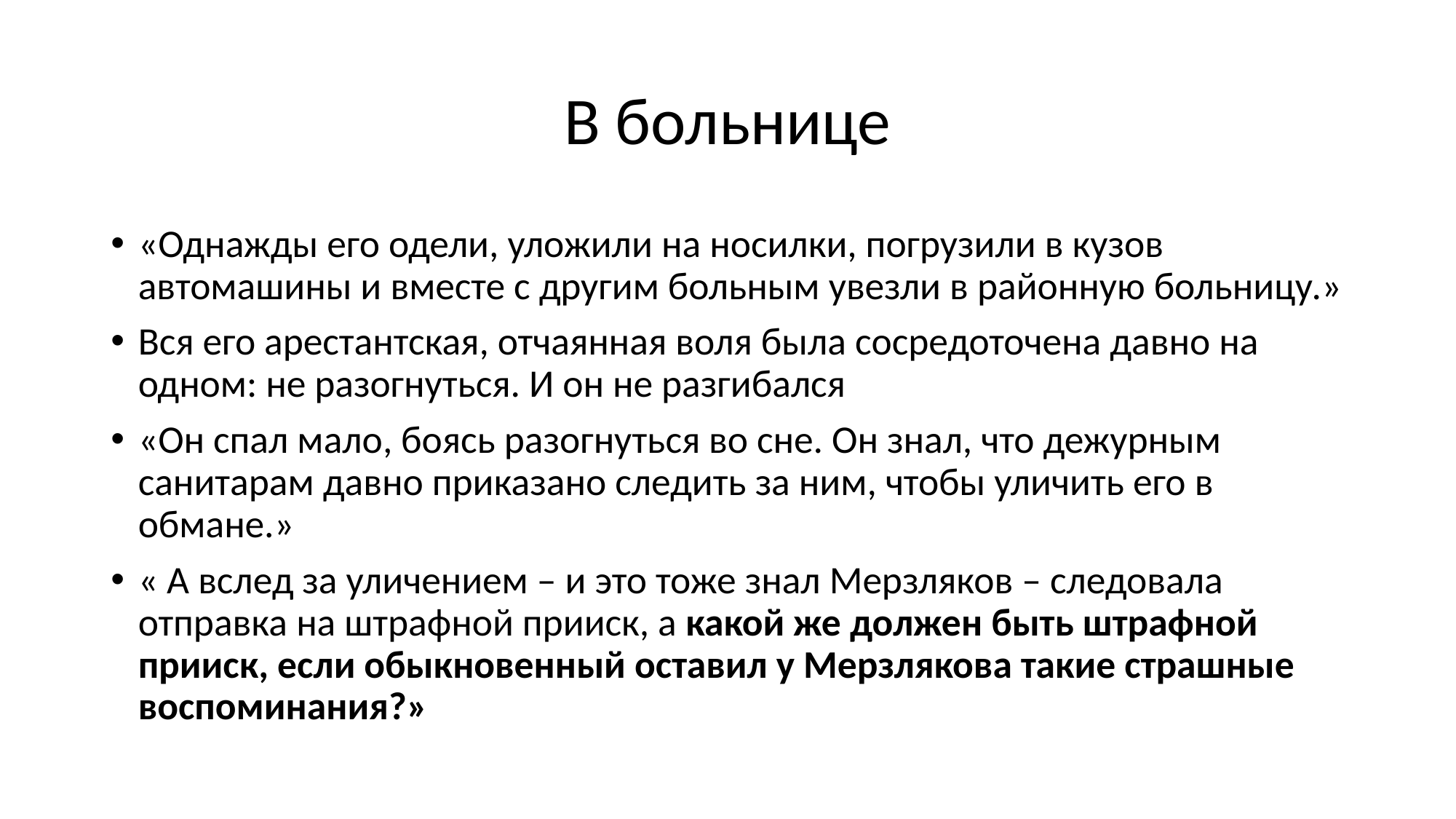

# В больнице
«Однажды его одели, уложили на носилки, погрузили в кузов автомашины и вместе с другим больным увезли в районную больницу.»
Вся его арестантская, отчаянная воля была сосредоточена давно на одном: не разогнуться. И он не разгибался
«Он спал мало, боясь разогнуться во сне. Он знал, что дежурным санитарам давно приказано следить за ним, чтобы уличить его в обмане.»
« А вслед за уличением – и это тоже знал Мерзляков – следовала отправка на штрафной прииск, а какой же должен быть штрафной прииск, если обыкновенный оставил у Мерзлякова такие страшные воспоминания?»